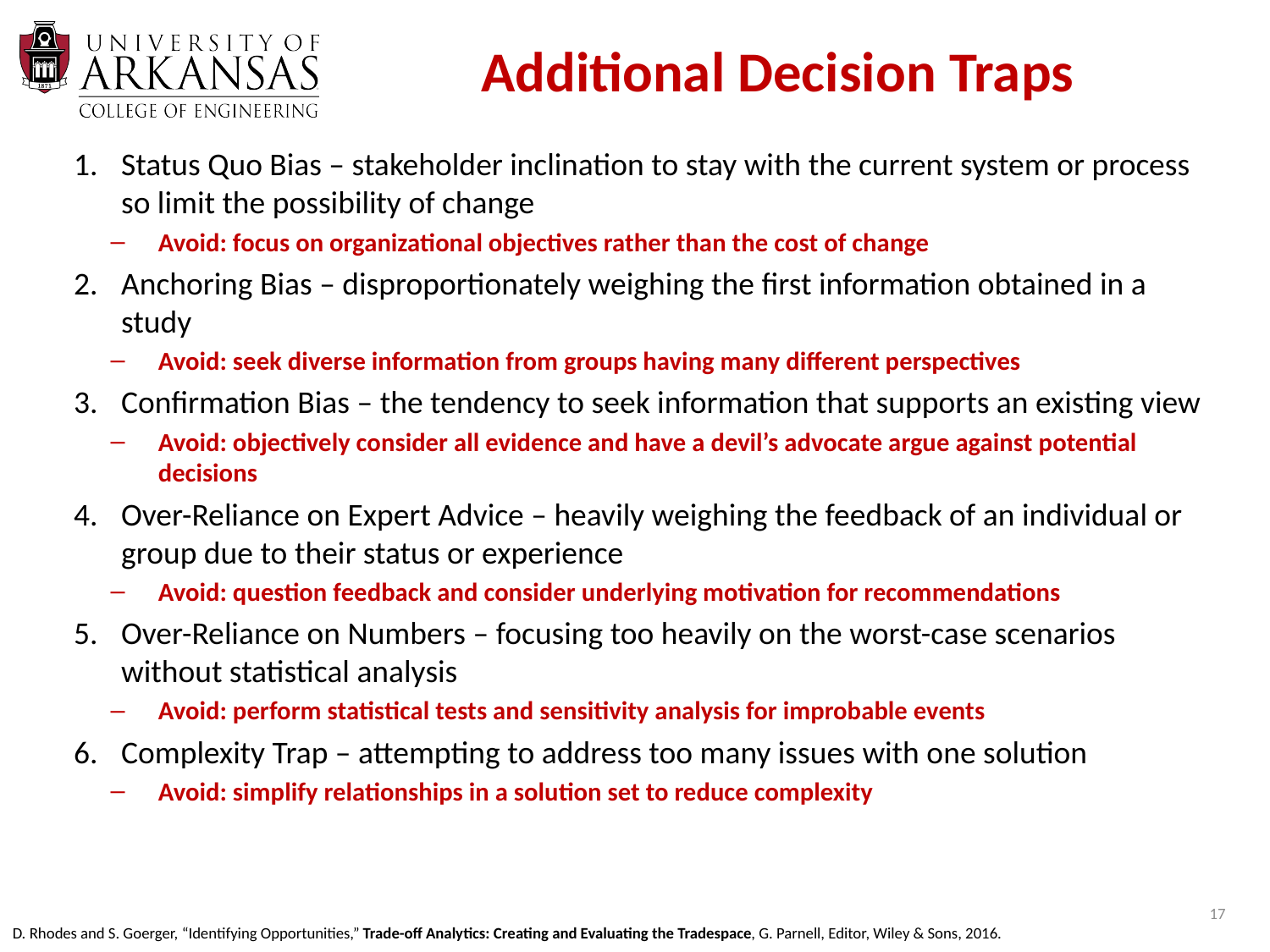

# Additional Decision Traps
Status Quo Bias – stakeholder inclination to stay with the current system or process so limit the possibility of change
Avoid: focus on organizational objectives rather than the cost of change
Anchoring Bias – disproportionately weighing the first information obtained in a study
Avoid: seek diverse information from groups having many different perspectives
Confirmation Bias – the tendency to seek information that supports an existing view
Avoid: objectively consider all evidence and have a devil’s advocate argue against potential decisions
Over-Reliance on Expert Advice – heavily weighing the feedback of an individual or group due to their status or experience
Avoid: question feedback and consider underlying motivation for recommendations
Over-Reliance on Numbers – focusing too heavily on the worst-case scenarios without statistical analysis
Avoid: perform statistical tests and sensitivity analysis for improbable events
Complexity Trap – attempting to address too many issues with one solution
Avoid: simplify relationships in a solution set to reduce complexity

17
D. Rhodes and S. Goerger, “Identifying Opportunities,” Trade-off Analytics: Creating and Evaluating the Tradespace, G. Parnell, Editor, Wiley & Sons, 2016.